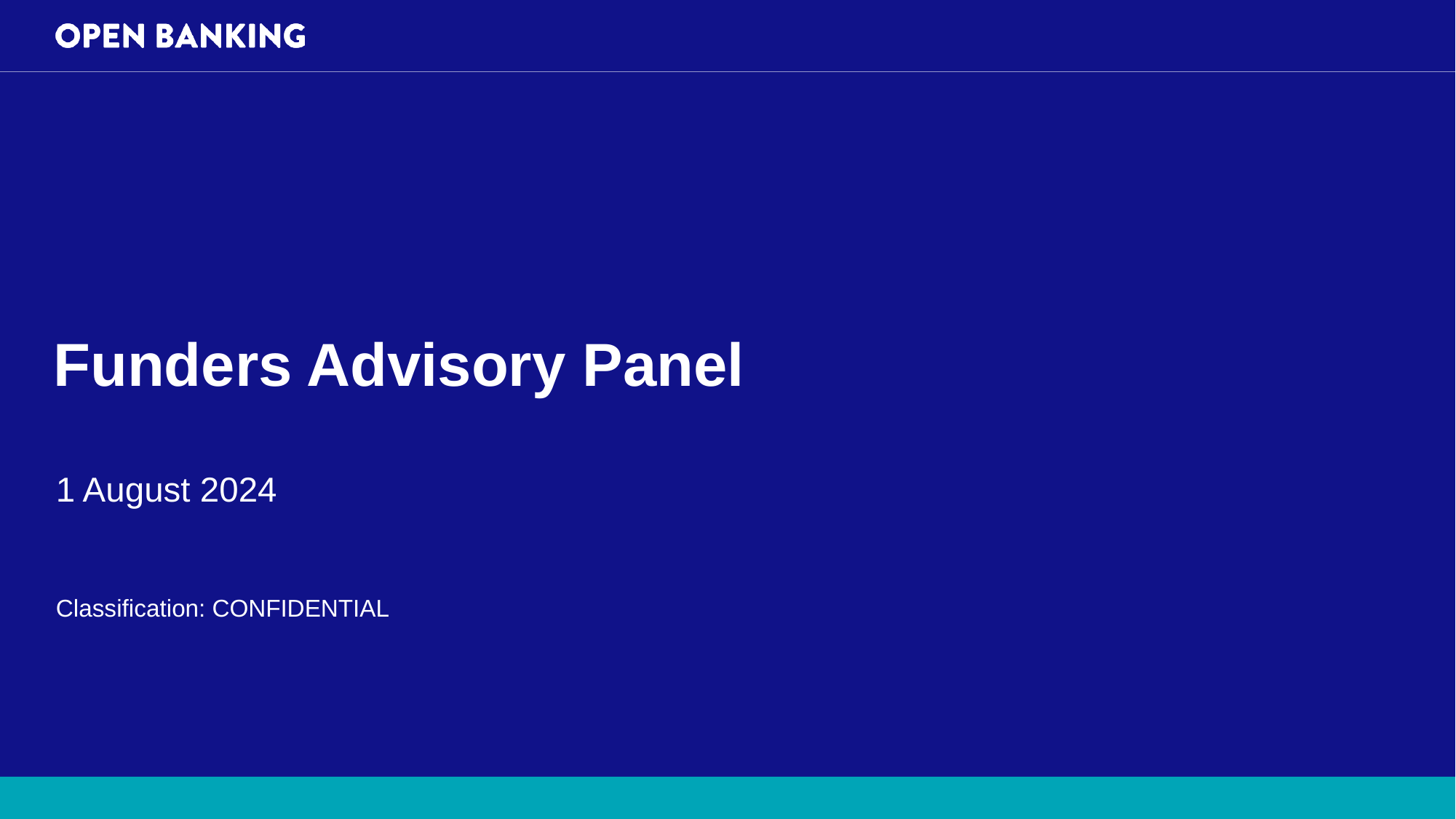

# Funders Advisory Panel
1 August 2024

Classification: CONFIDENTIAL